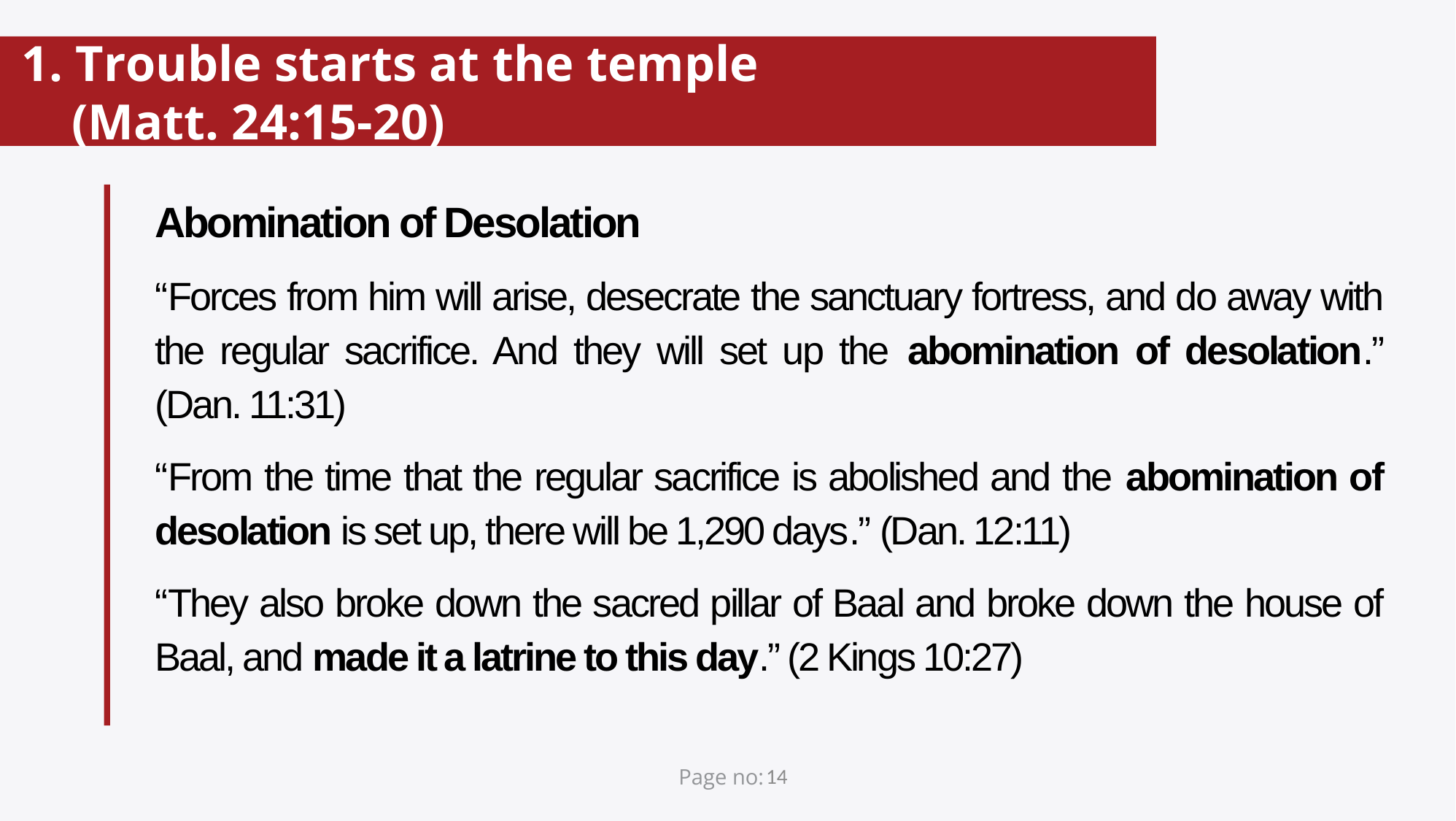

# 1. Trouble starts at the temple (Matt. 24:15-20)
Abomination of Desolation
“Forces from him will arise, desecrate the sanctuary fortress, and do away with the regular sacrifice. And they will set up the abomination of desolation.” (Dan. 11:31)
“From the time that the regular sacrifice is abolished and the abomination of desolation is set up, there will be 1,290 days.” (Dan. 12:11)
“They also broke down the sacred pillar of Baal and broke down the house of Baal, and made it a latrine to this day.” (2 Kings 10:27)